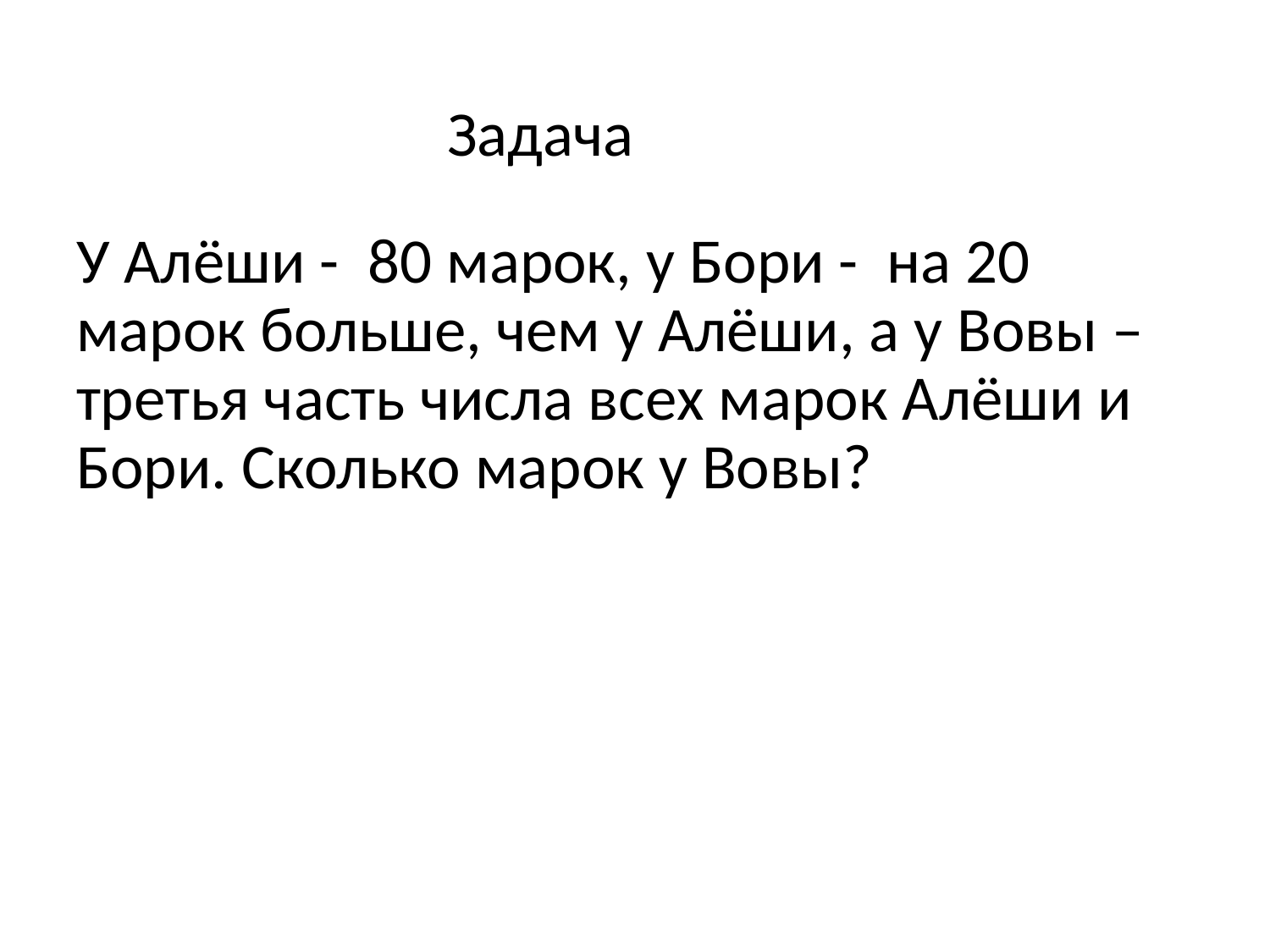

Задача
У Алёши -  80 марок, у Бори -  на 20 марок больше, чем у Алёши, а у Вовы – третья часть числа всех марок Алёши и Бори. Сколько марок у Вовы?